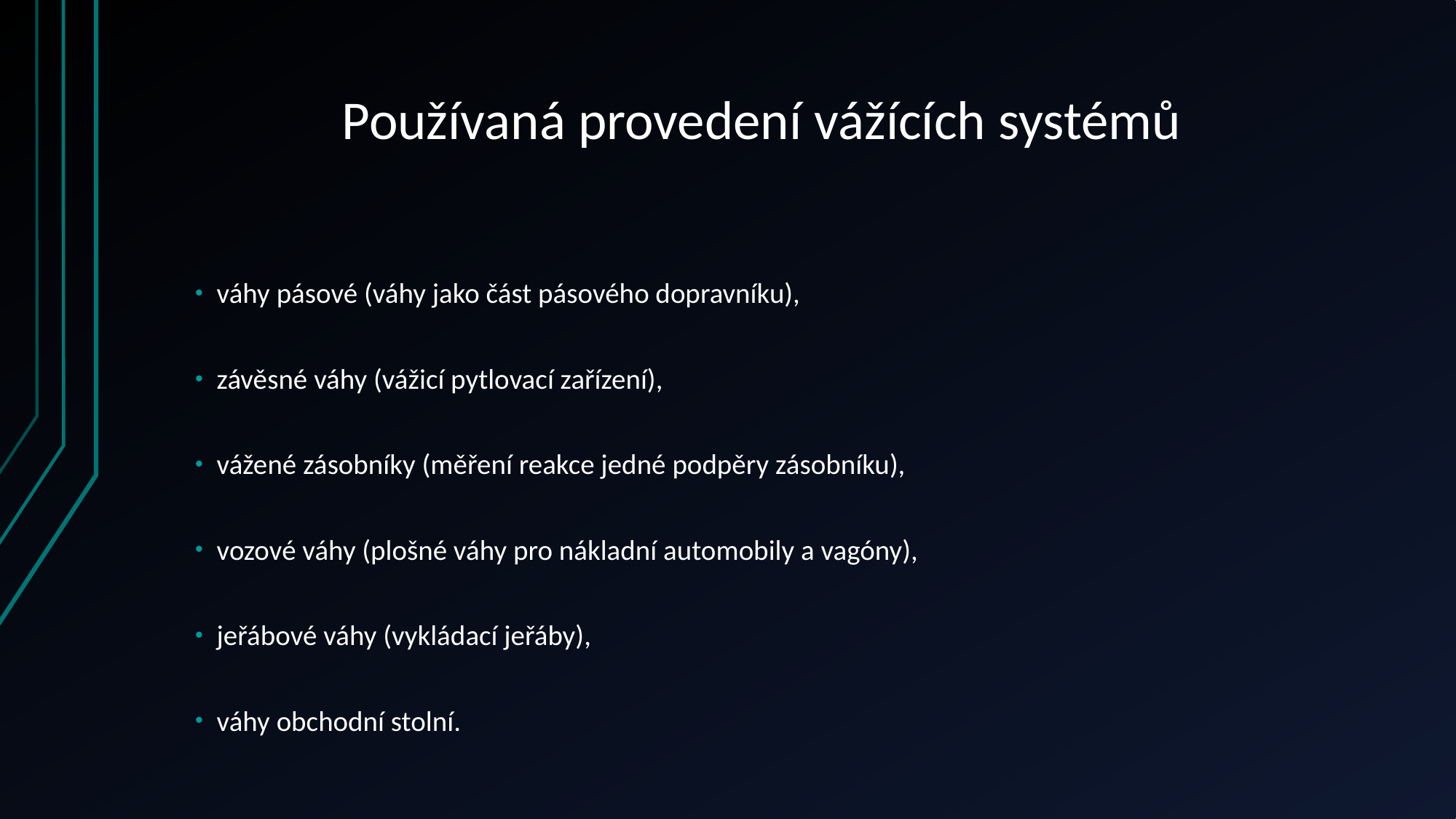

# Používaná provedení vážících systémů

váhy pásové (váhy jako část pásového dopravníku),

závěsné váhy (vážicí pytlovací zařízení),

vážené zásobníky (měření reakce jedné podpěry zásobníku),

vozové váhy (plošné váhy pro nákladní automobily a vagóny),

jeřábové váhy (vykládací jeřáby),

váhy obchodní stolní.